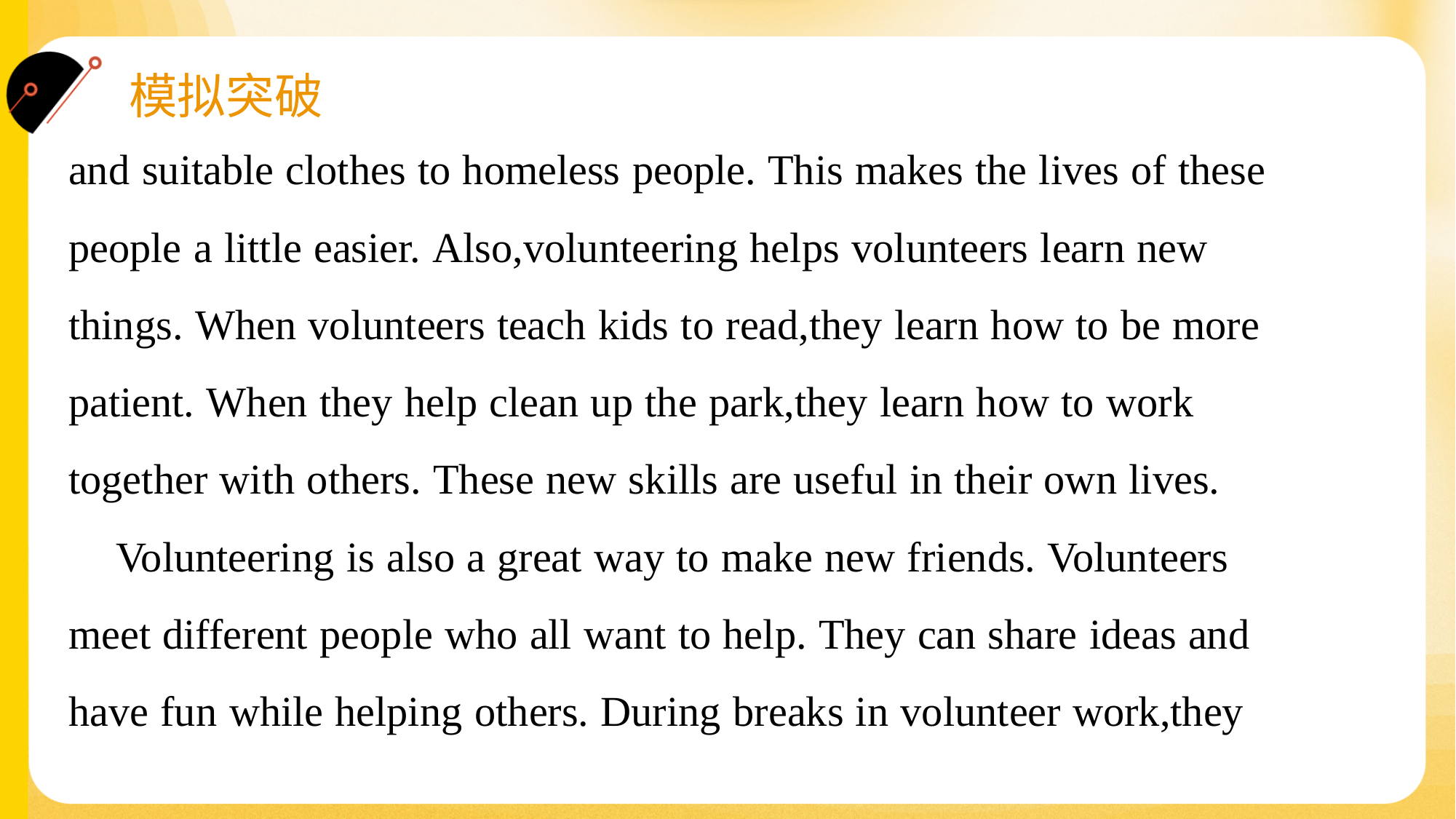

and suitable clothes to homeless people. This makes the lives of these
people a little easier. Also,volunteering helps volunteers learn new
things. When volunteers teach kids to read,they learn how to be more
patient. When they help clean up the park,they learn how to work
together with others. These new skills are useful in their own lives.
    Volunteering is also a great way to make new friends. Volunteers
meet different people who all want to help. They can share ideas and
have fun while helping others. During breaks in volunteer work,they